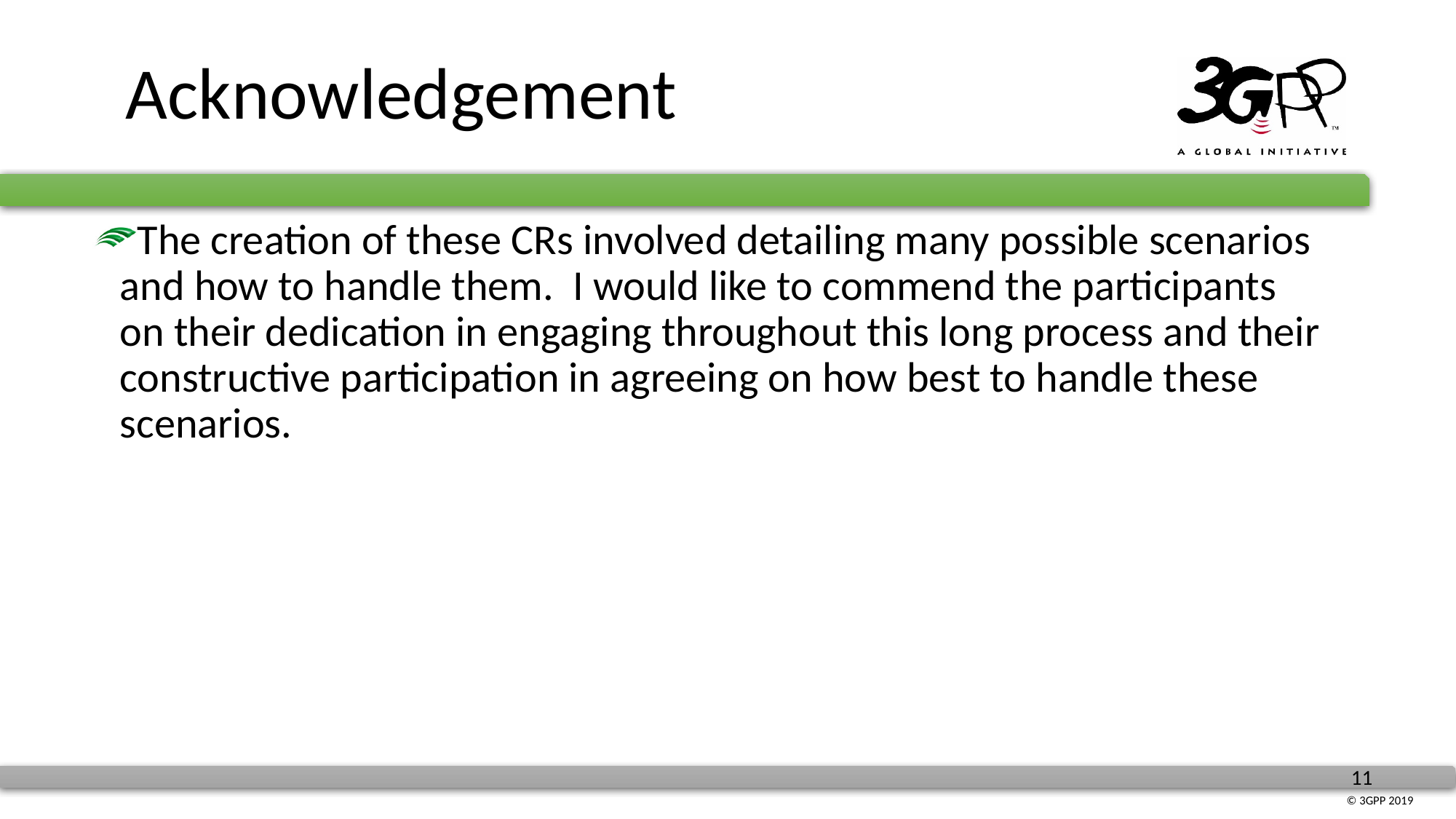

# Acknowledgement
The creation of these CRs involved detailing many possible scenarios and how to handle them.  I would like to commend the participants on their dedication in engaging throughout this long process and their constructive participation in agreeing on how best to handle these scenarios.